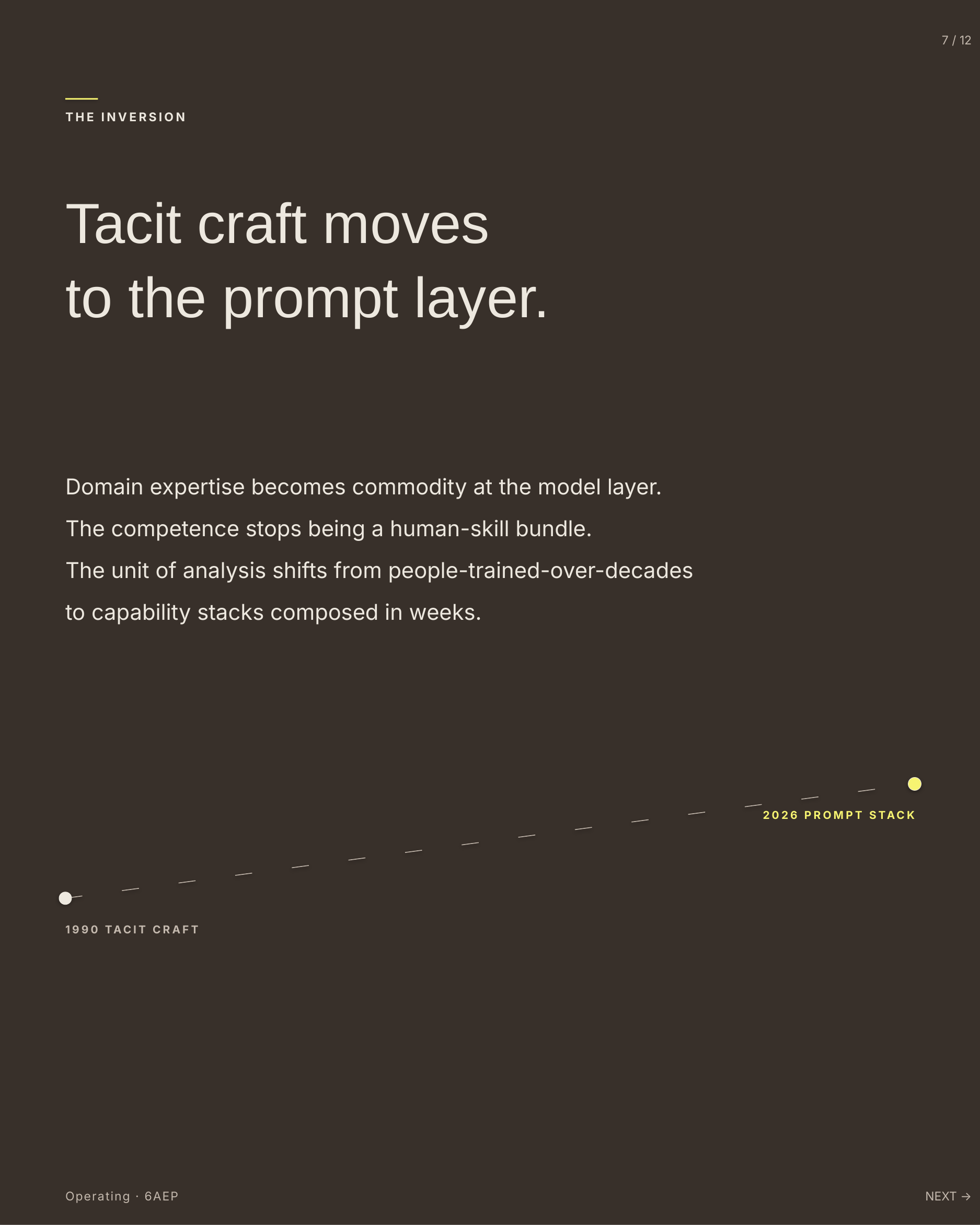

7 / 12

THE INVERSION
Tacit craft moves
to the prompt layer.
Domain expertise becomes commodity at the model layer.
The competence stops being a human-skill bundle.
The unit of analysis shifts from people-trained-over-decades
to capability stacks composed in weeks.

2026 PROMPT STACK

1990 TACIT CRAFT
Operating · 6AEP
NEXT →